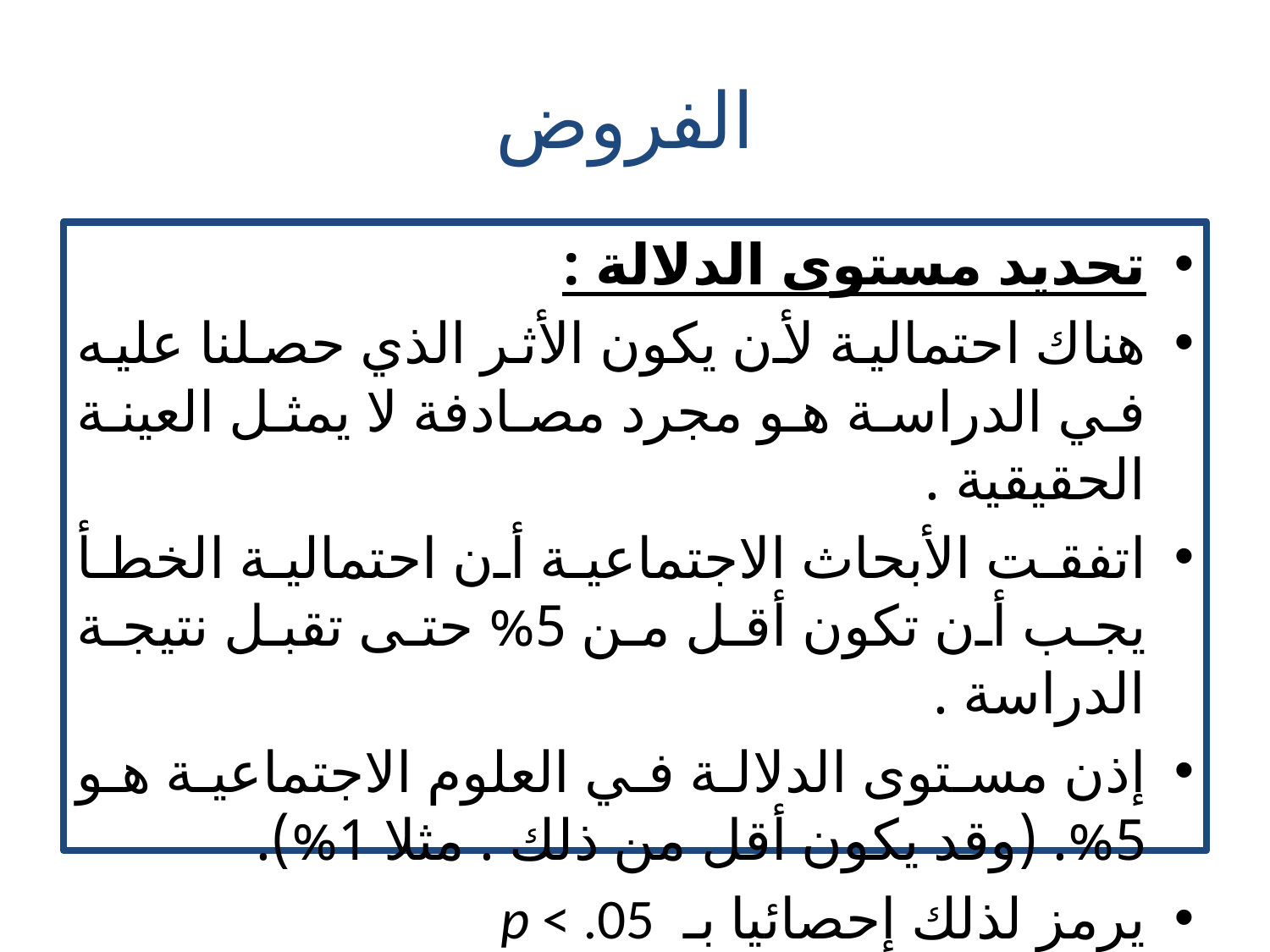

# الفروض
تحديد مستوى الدلالة :
هناك احتمالية لأن يكون الأثر الذي حصلنا عليه في الدراسة هو مجرد مصادفة لا يمثل العينة الحقيقية .
اتفقت الأبحاث الاجتماعية أن احتمالية الخطأ يجب أن تكون أقل من 5% حتى تقبل نتيجة الدراسة .
إذن مستوى الدلالة في العلوم الاجتماعية هو 5%. (وقد يكون أقل من ذلك . مثلا 1%).
يرمز لذلك إحصائيا بـ  p < .05